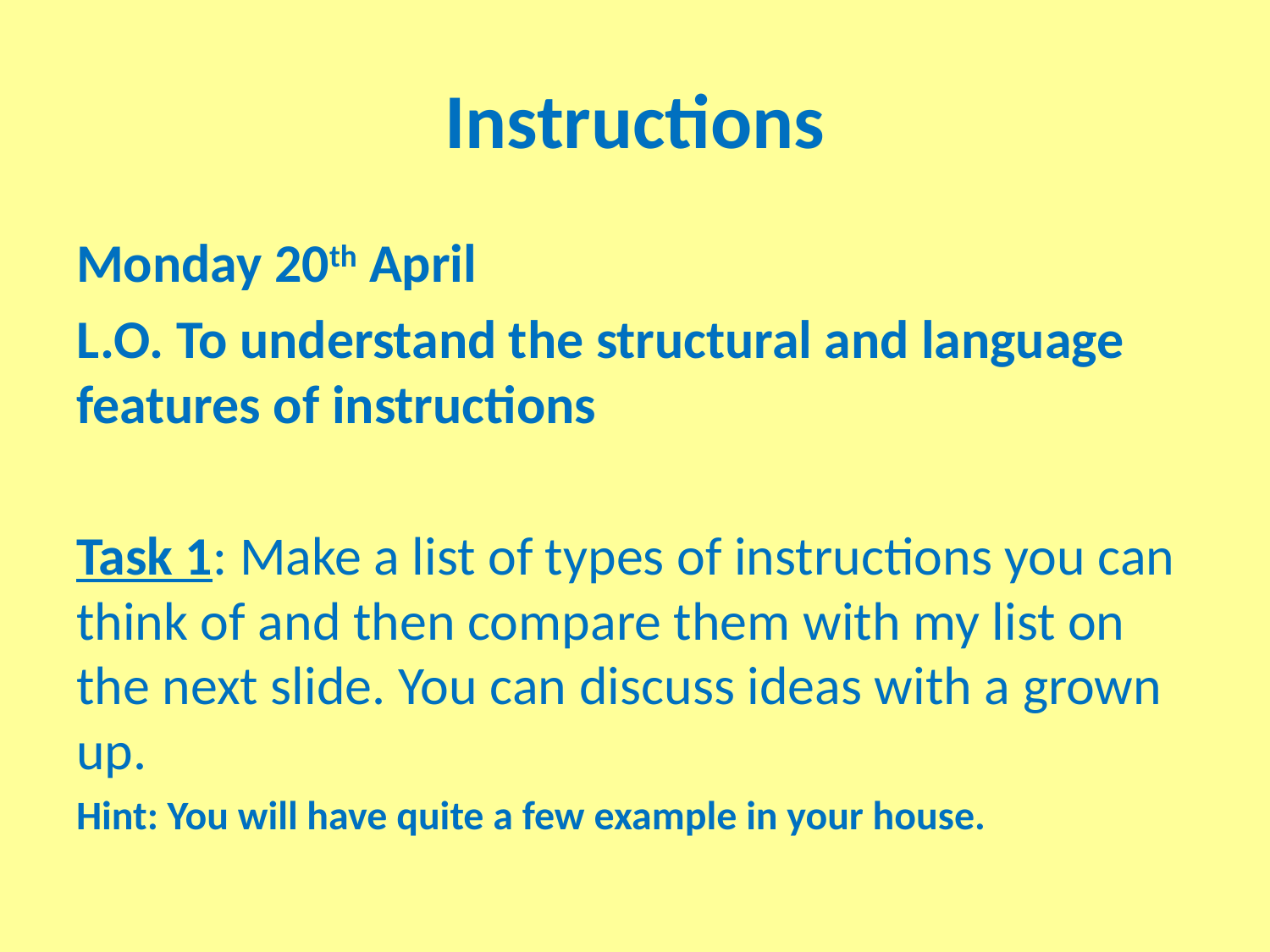

# Instructions
Monday 20th April
L.O. To understand the structural and language features of instructions

Task 1: Make a list of types of instructions you can think of and then compare them with my list on the next slide. You can discuss ideas with a grown up.
Hint: You will have quite a few example in your house.